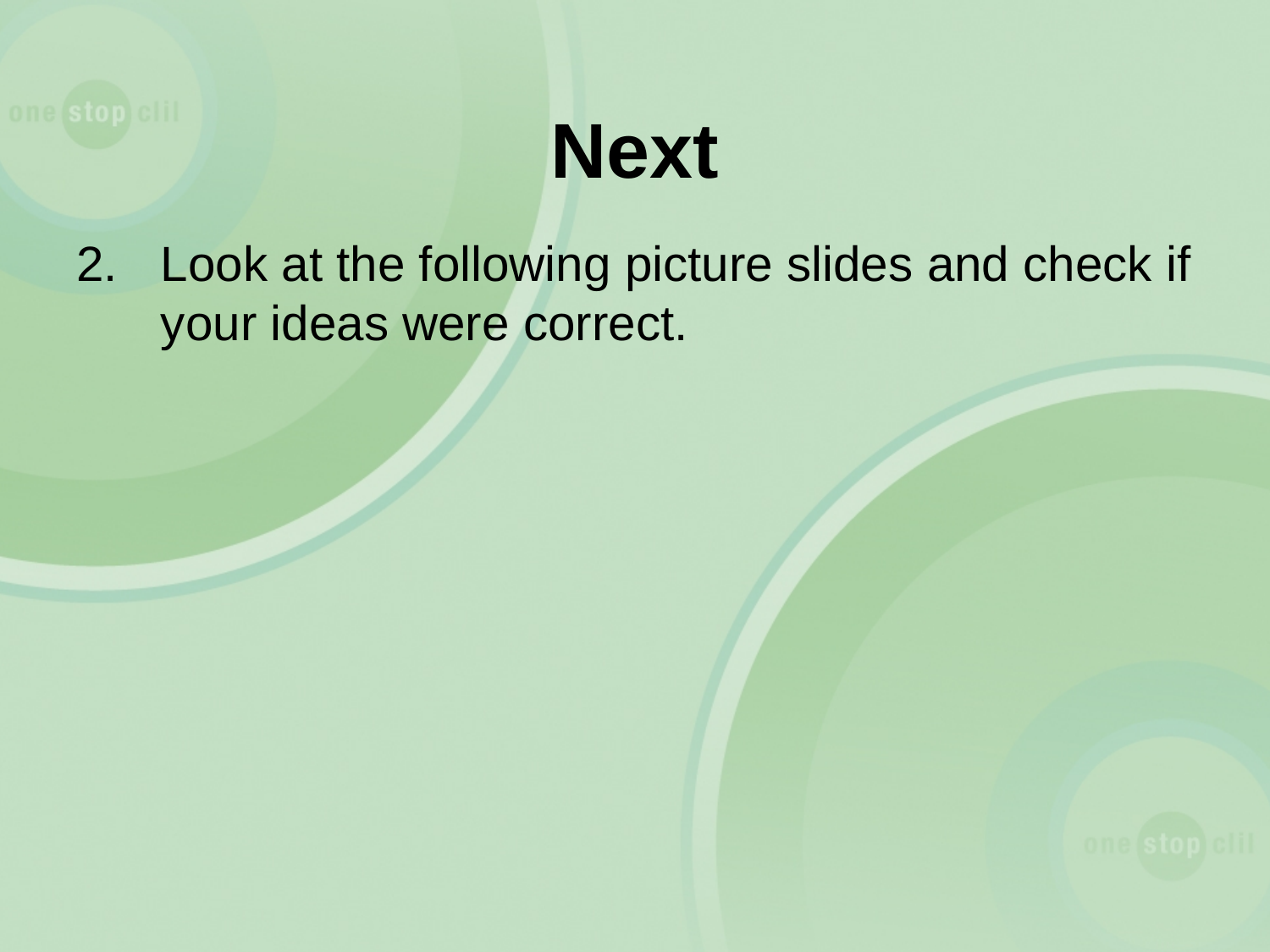

# Next
Look at the following picture slides and check if your ideas were correct.